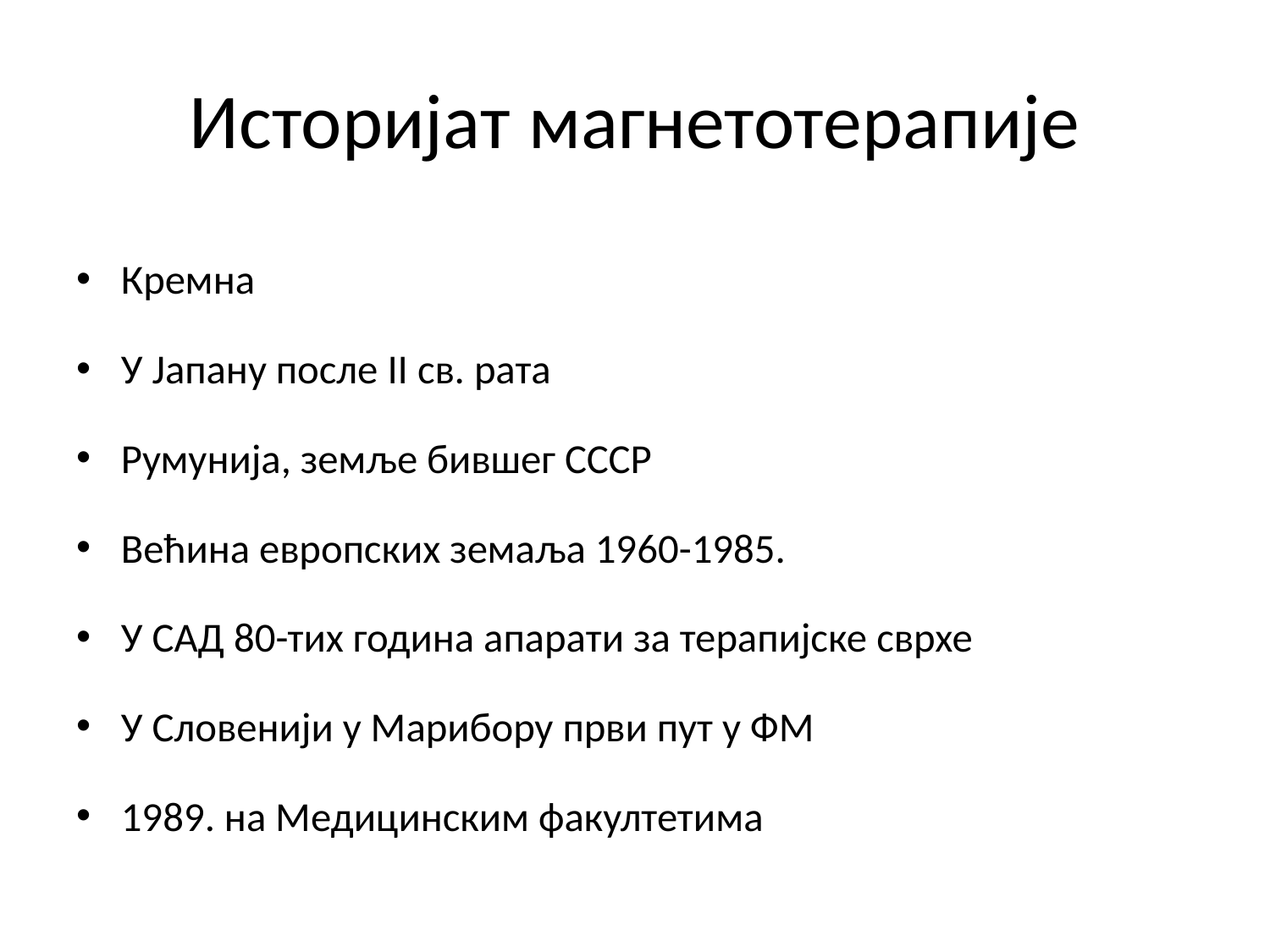

# Историјат магнетотерапије
Кремна
У Јапану после II св. рата
Румунија, земље бившег СССР
Већина европских земаља 1960-1985.
У САД 80-тих година апарати за терапијске сврхе
У Словенији у Марибору први пут у ФМ
1989. на Медицинским факултетима